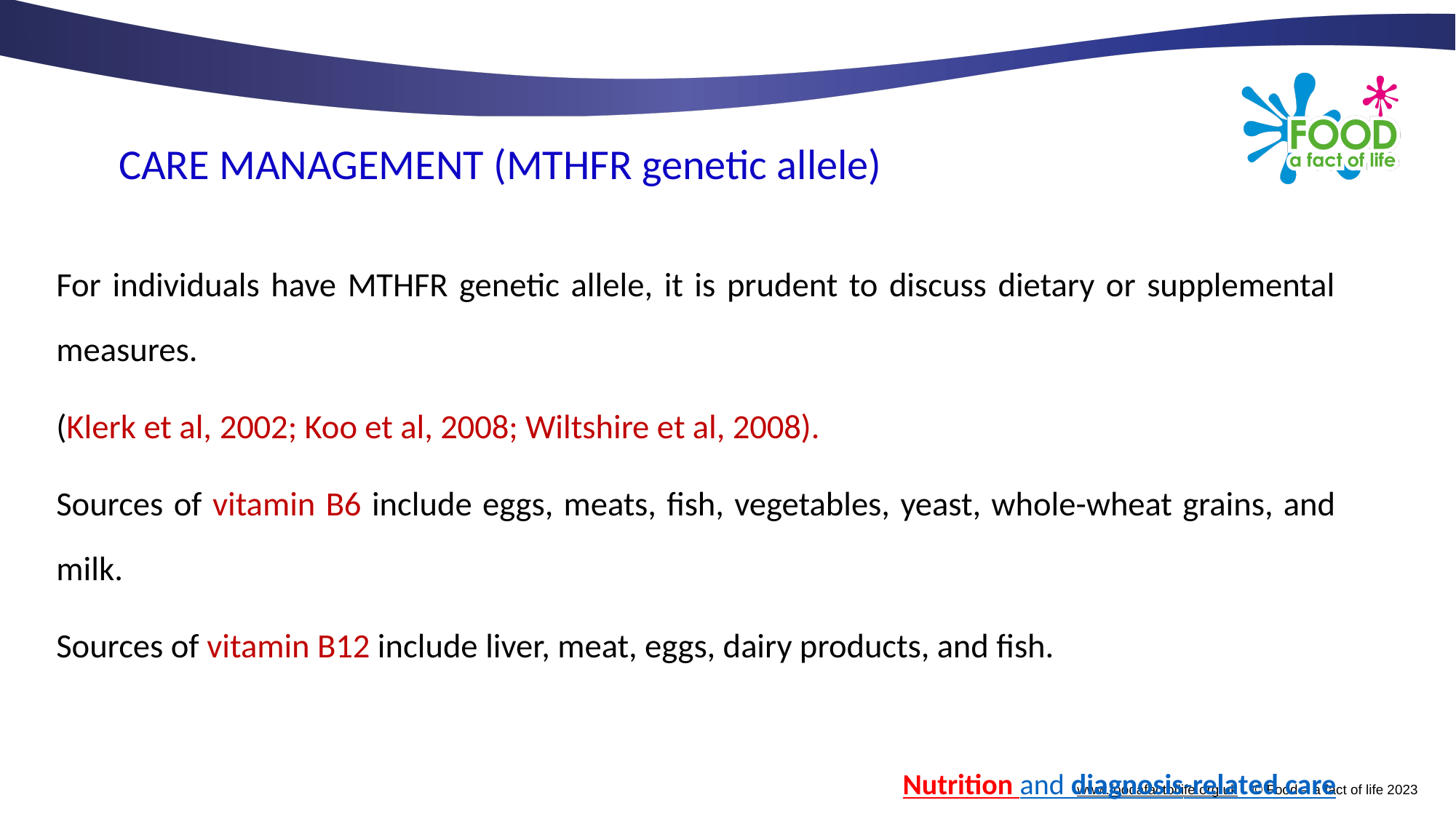

# CARE MANAGEMENT (MTHFR genetic allele)
For individuals have MTHFR genetic allele, it is prudent to discuss dietary or supplemental measures.
(Klerk et al, 2002; Koo et al, 2008; Wiltshire et al, 2008).
Sources of vitamin B6 include eggs, meats, fish, vegetables, yeast, whole-wheat grains, and milk.
Sources of vitamin B12 include liver, meat, eggs, dairy products, and fish.

Nutrition and diagnosis-related care